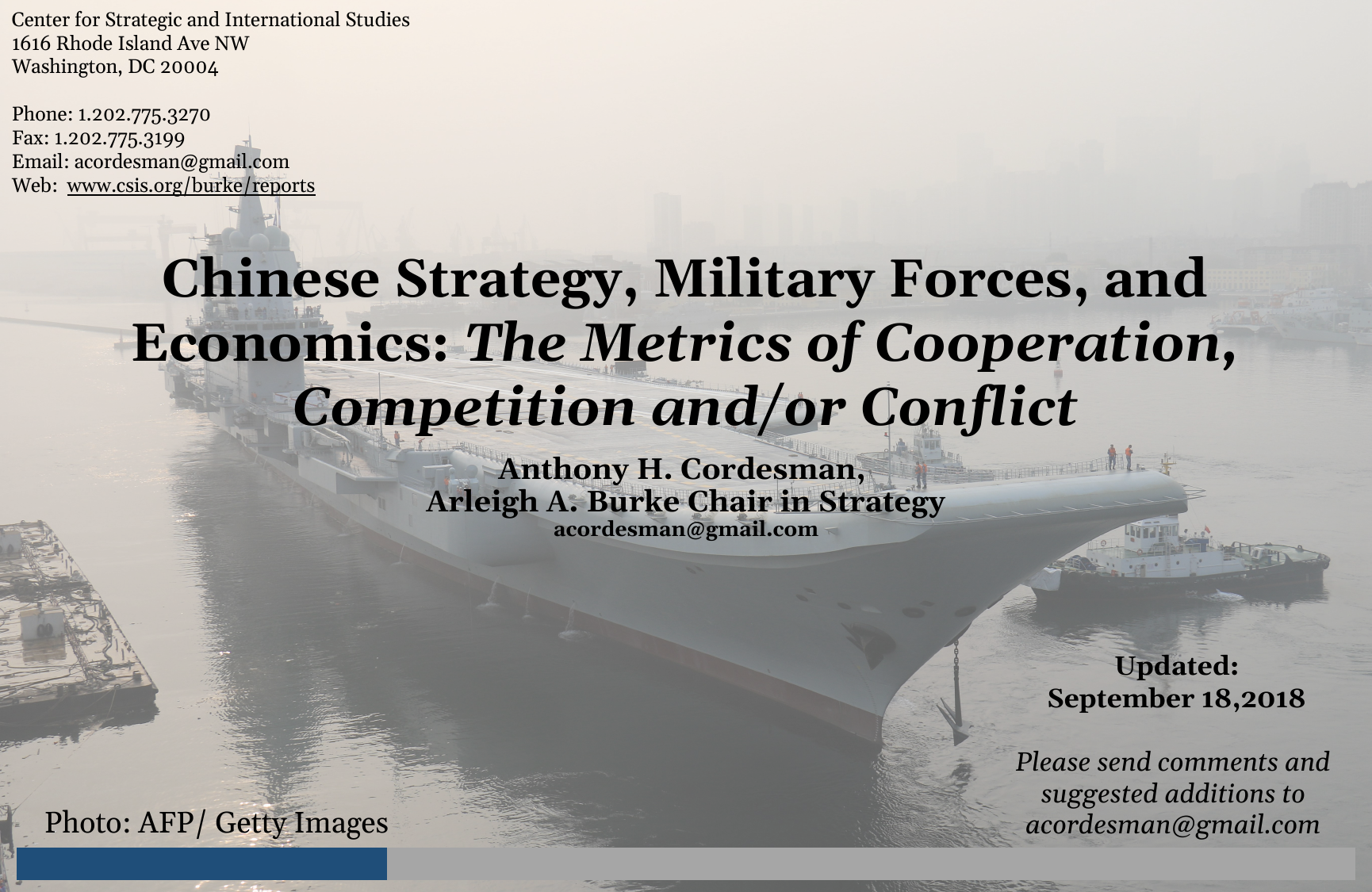

Center for Strategic and International Studies
1616 Rhode Island Ave NW
Washington, DC 20004

Phone: 1.202.775.3270
Fax: 1.202.775.3199
Email: acordesman@gmail.com
Web:  www.csis.org/burke/reports

Chinese Strategy, Military Forces, and Economics: The Metrics of Cooperation, Competition and/or Conflict

Anthony H. Cordesman,
Arleigh A. Burke Chair in Strategy
acordesman@gmail.com

 Updated:
 September 18,2018

Please send comments and suggested additions to acordesman@gmail.com
Photo: AFP/ Getty Images